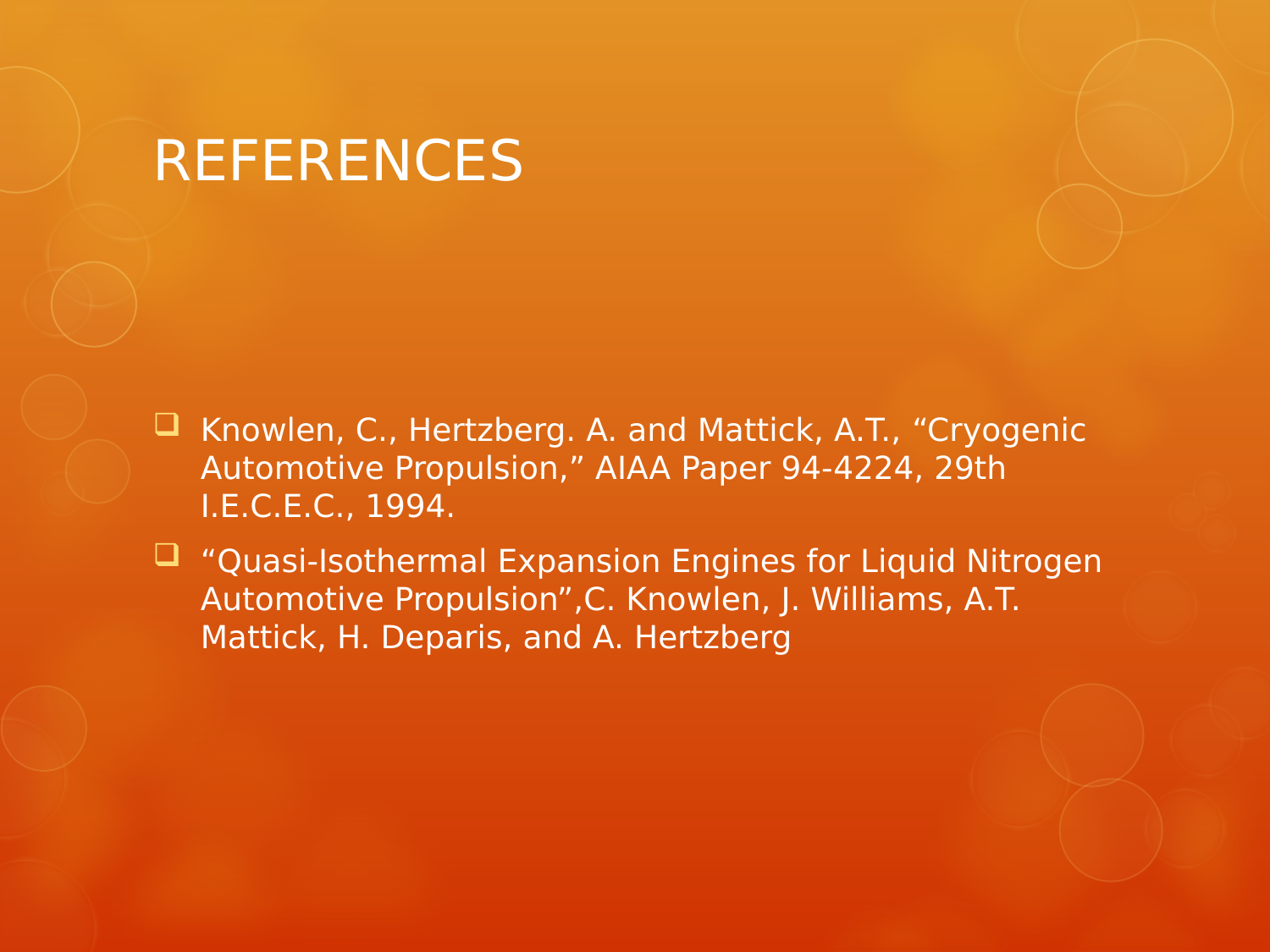

# REFERENCES
Knowlen, C., Hertzberg. A. and Mattick, A.T., “Cryogenic Automotive Propulsion,” AIAA Paper 94-4224, 29th I.E.C.E.C., 1994.
“Quasi-Isothermal Expansion Engines for Liquid Nitrogen Automotive Propulsion”,C. Knowlen, J. Williams, A.T. Mattick, H. Deparis, and A. Hertzberg